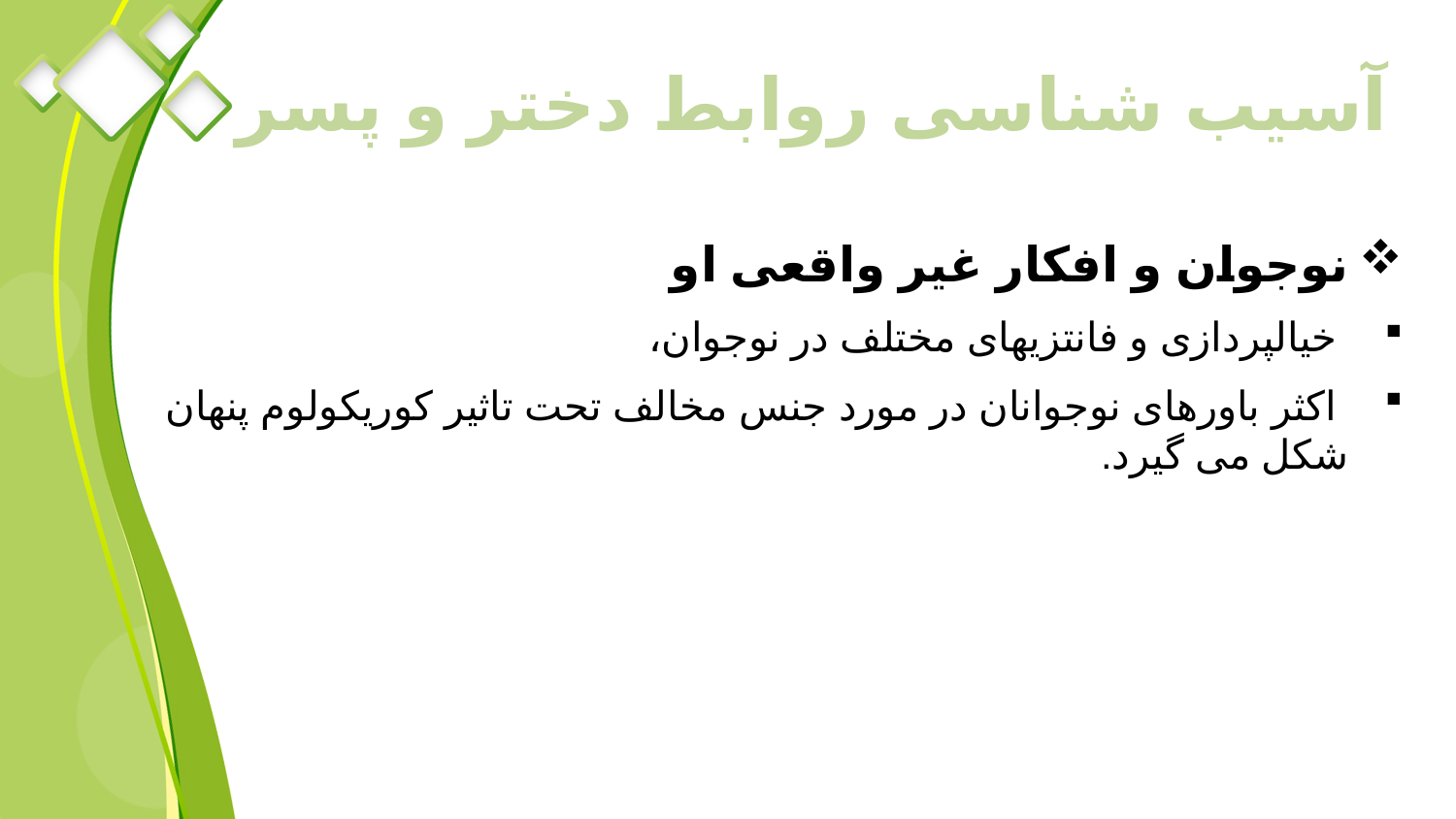

# آسیب شناسی روابط دختر و پسر
نوجوان و افکار غیر واقعی او
 خیالپردازی و فانتزیهای مختلف در نوجوان،
 اکثر باورهای نوجوانان در مورد جنس مخالف تحت تاثیر کوریکولوم پنهان شکل می گیرد.